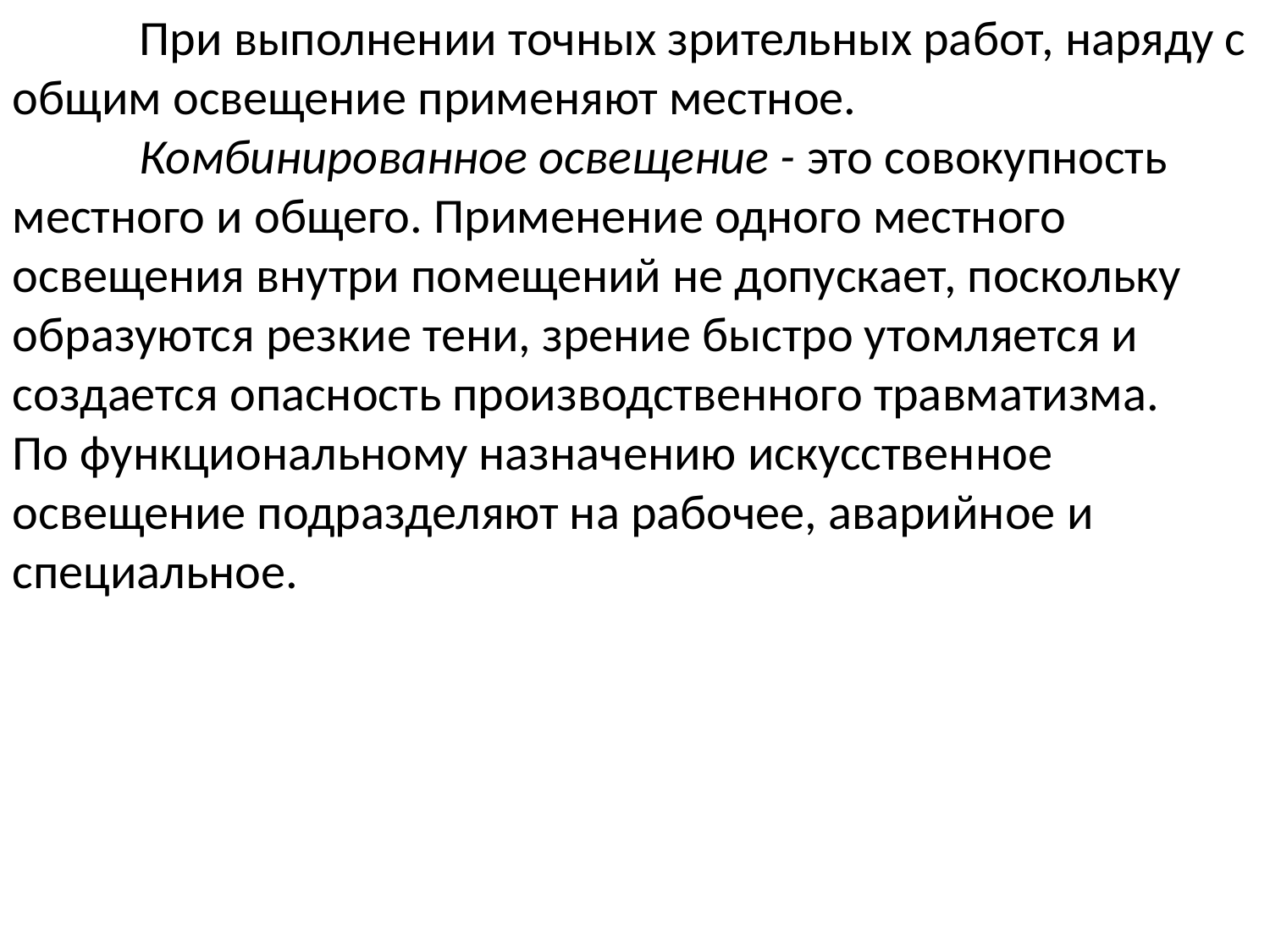

При выполнении точных зрительных работ, наряду с общим освещение применяют местное.
	Комбинированное освещение - это совокупность местного и общего. Применение одного местного освещения внутри помещений не допускает, поскольку образуются резкие тени, зрение быстро утомляется и создается опасность производственного травматизма.
По функциональному назначению искусственное освещение подразделяют на рабочее, аварийное и специальное.